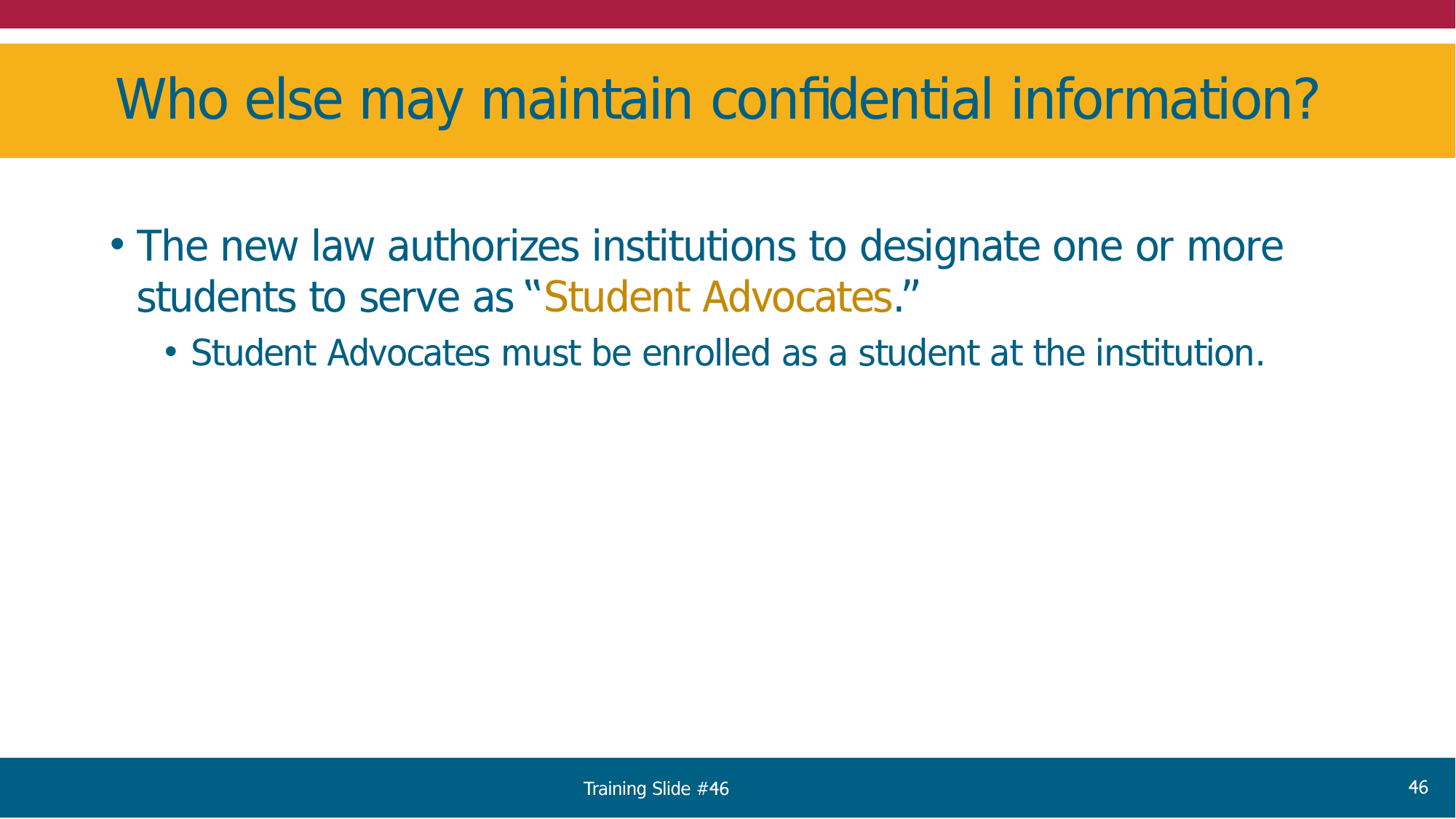

# Who else may maintain confidential information?
The new law authorizes institutions to designate one or more students to serve as “Student Advocates.”
Student Advocates must be enrolled as a student at the institution.

46
Training Slide #46